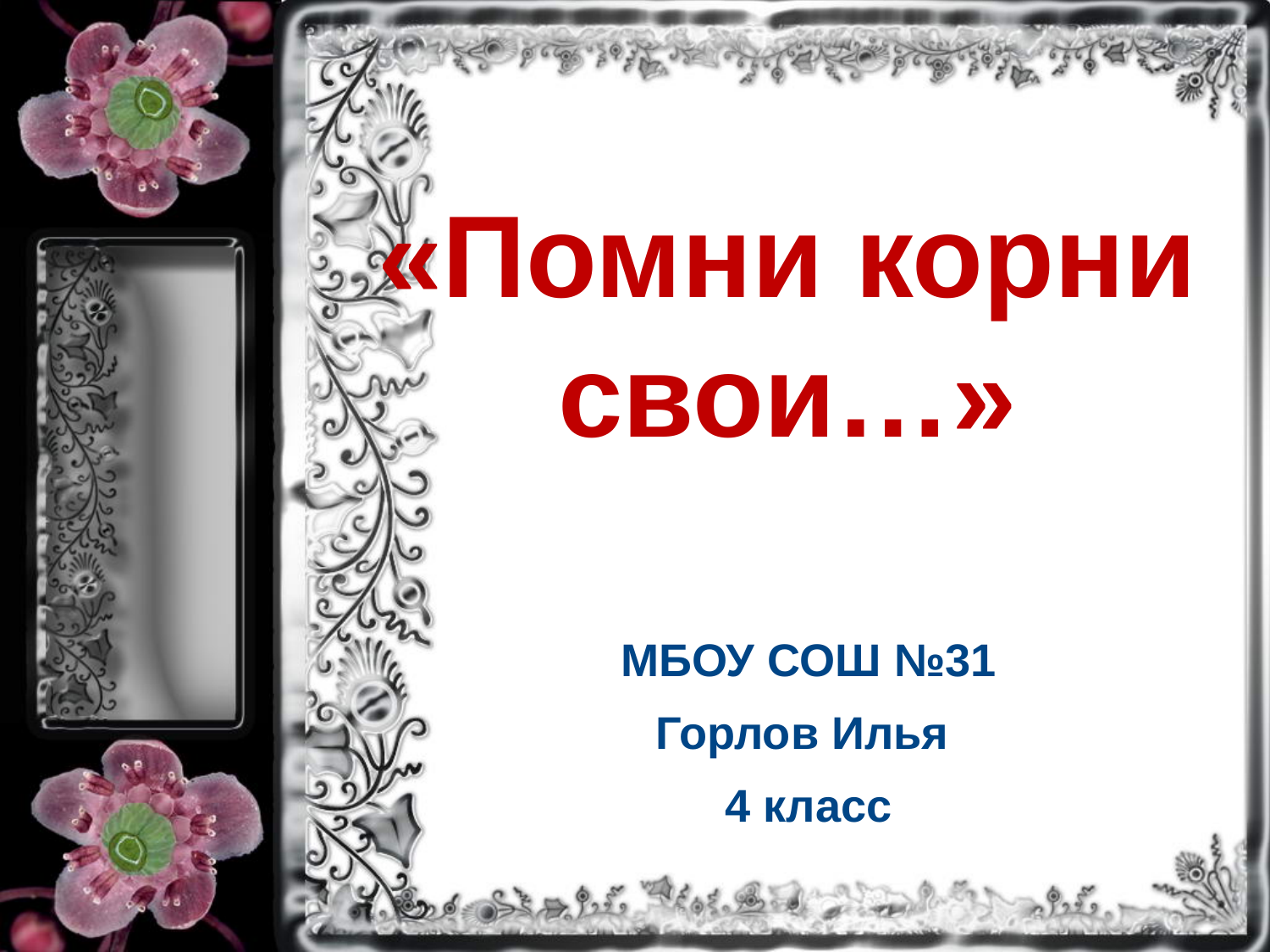

«Помни корни свои…»

МБОУ СОШ №31
Горлов Илья
4 класс